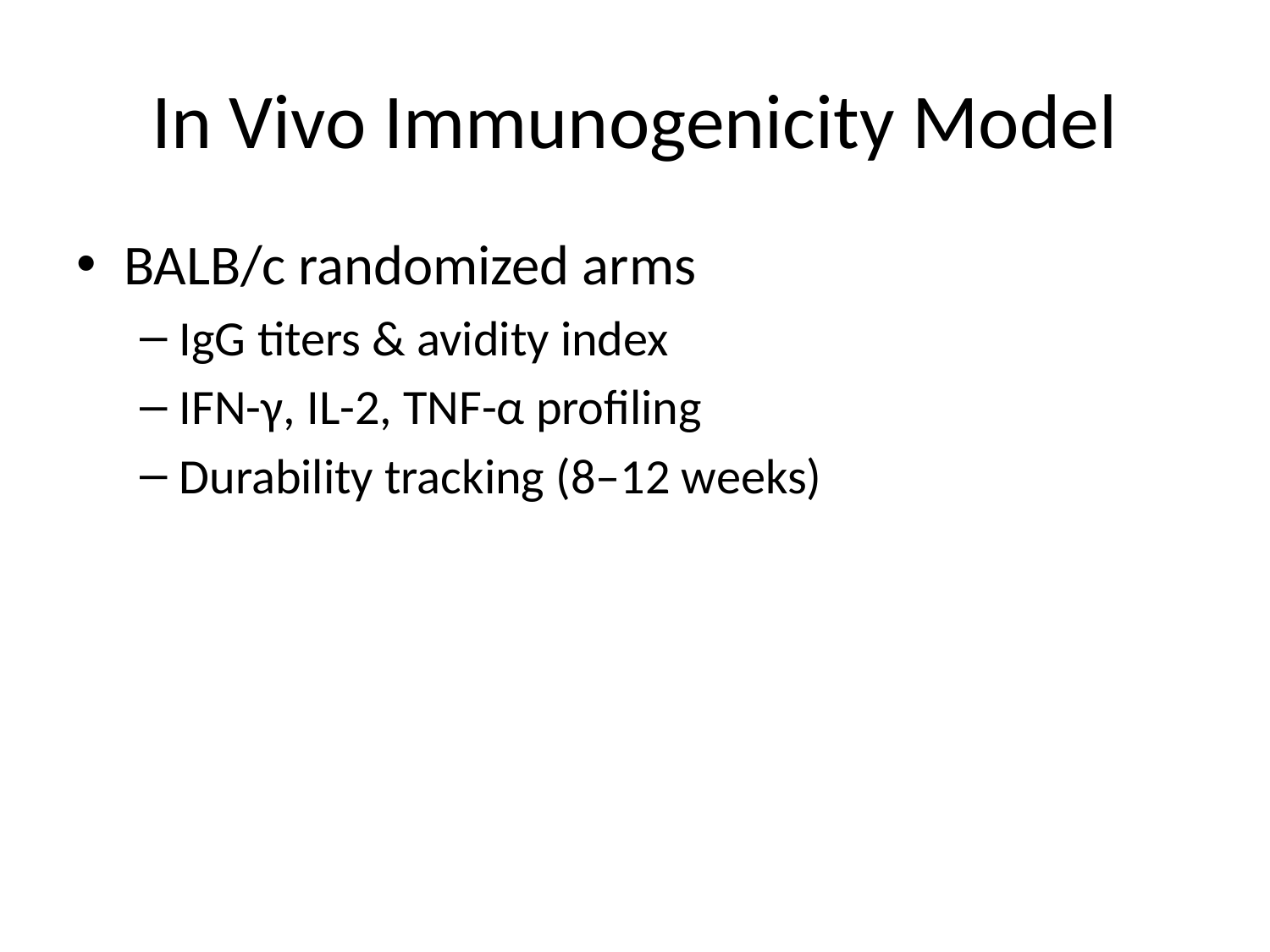

# In Vivo Immunogenicity Model
BALB/c randomized arms
IgG titers & avidity index
IFN-γ, IL-2, TNF-α profiling
Durability tracking (8–12 weeks)